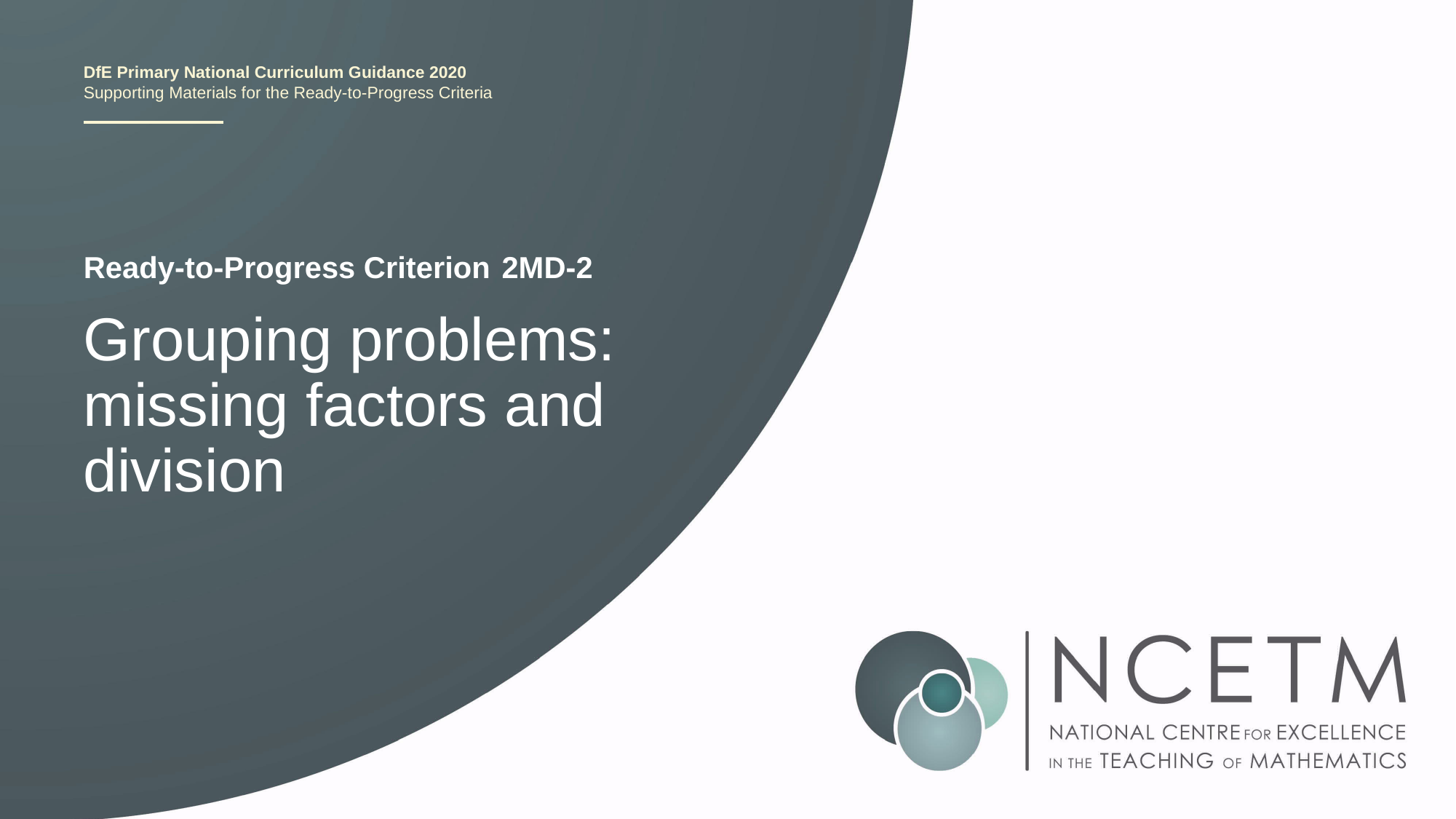

2MD-2
Grouping problems: missing factors and division